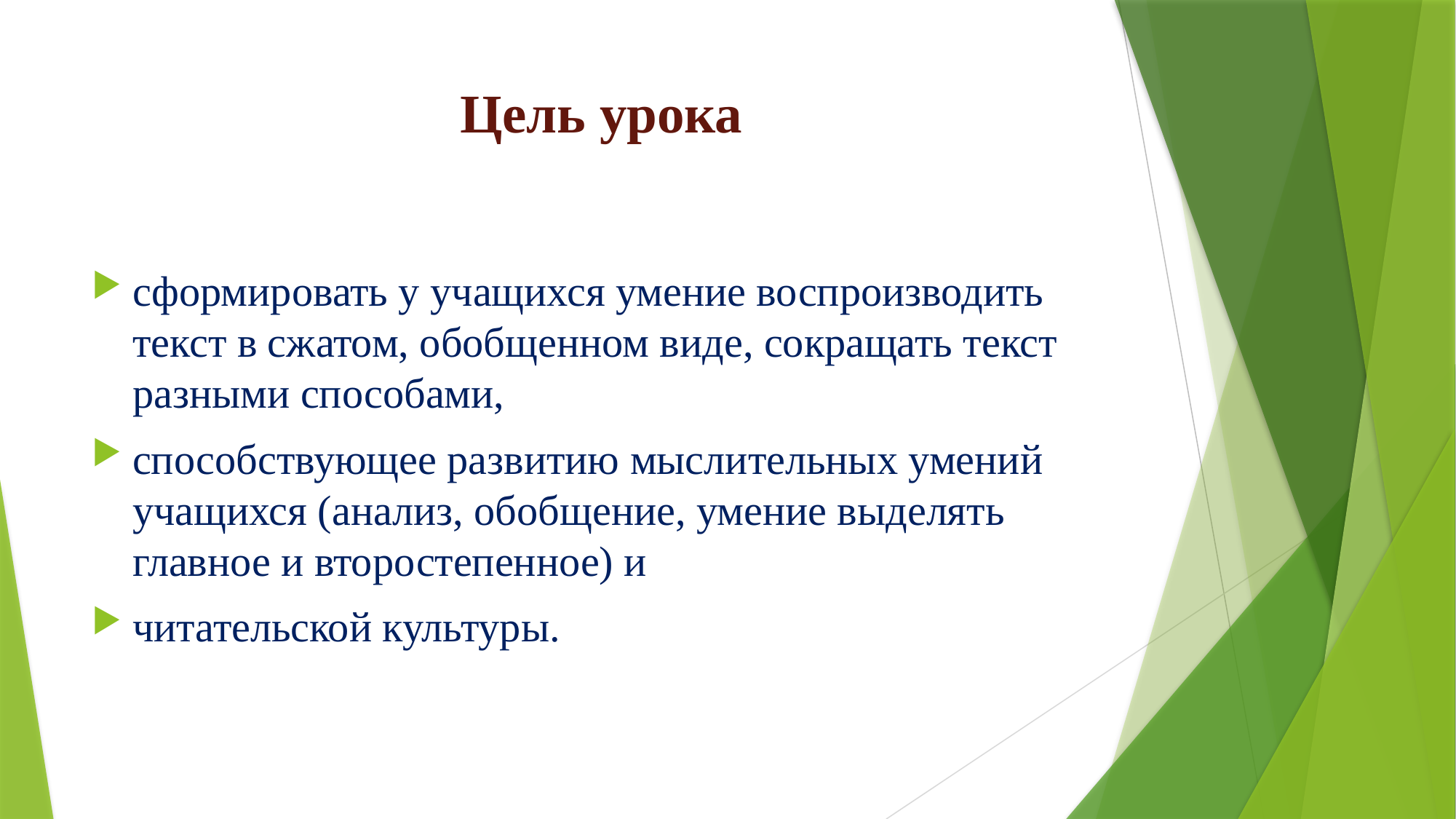

# Цель урока
сформировать у учащихся умение воспроизводить текст в сжатом, обобщенном виде, сокращать текст разными способами,
способствующее развитию мыслительных умений учащихся (анализ, обобщение, умение выделять главное и второстепенное) и
читательской культуры.